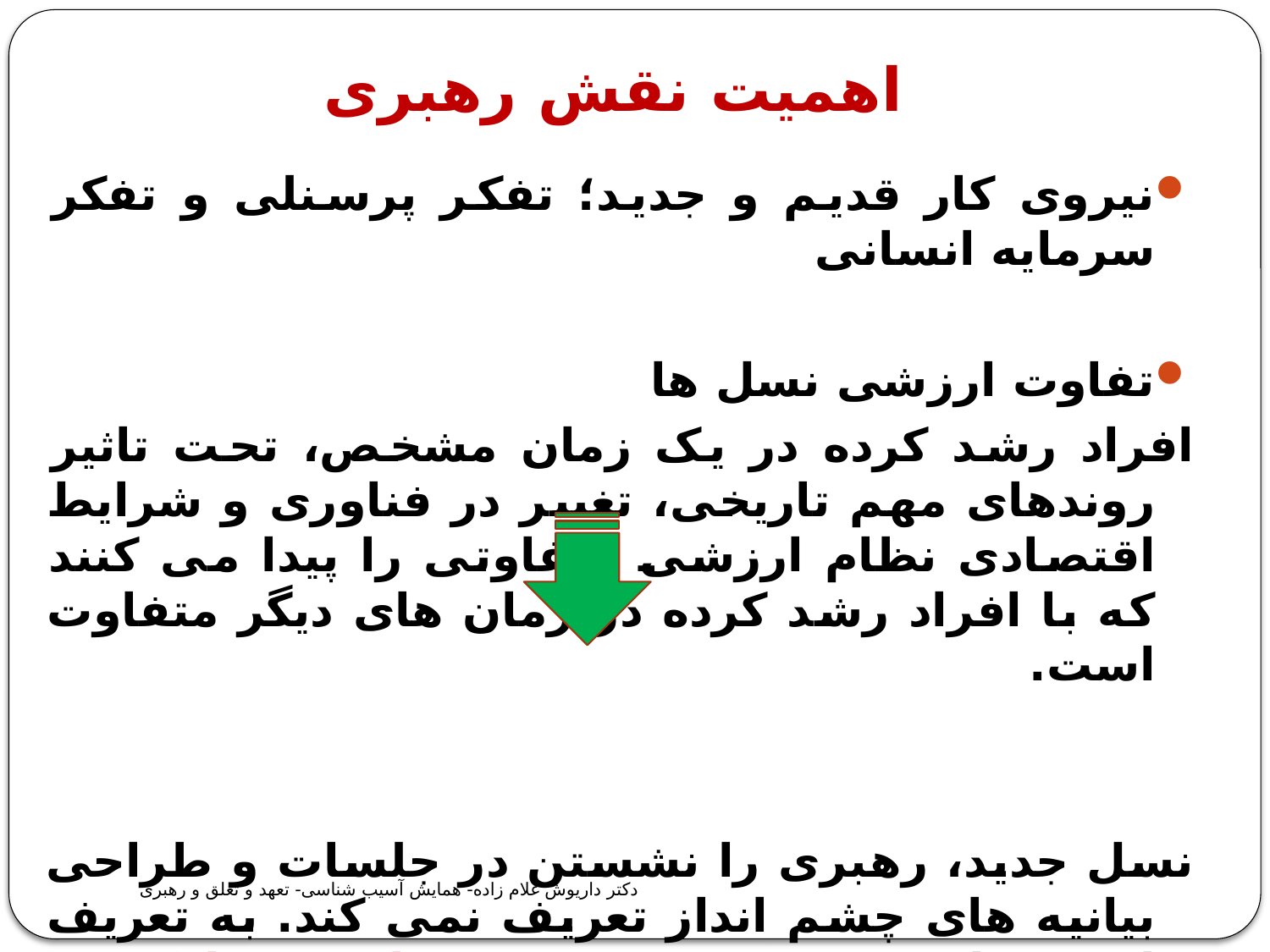

# اهمیت نقش رهبری
نیروی کار قدیم و جدید؛ تفکر پرسنلی و تفکر سرمایه انسانی

تفاوت ارزشی نسل ها
افراد رشد کرده در یک زمان مشخص، تحت تاثیر روندهای مهم تاریخی، تغییر در فناوری و شرایط اقتصادی نظام ارزشی متفاوتی را پیدا می کنند که با افراد رشد کرده در زمان های دیگر متفاوت است.

نسل جدید، رهبری را نشستن در جلسات و طراحی بیانیه های چشم انداز تعریف نمی کند. به تعریف این نسل؛ رهبری یعنی حذف موانع و تدارک هر آنچه که کارکنان برای انجام خوب و راحت کار نیاز دارند.

دکتر داریوش غلام زاده- همایش آسیب شناسی- تعهد و تعلق و رهبری